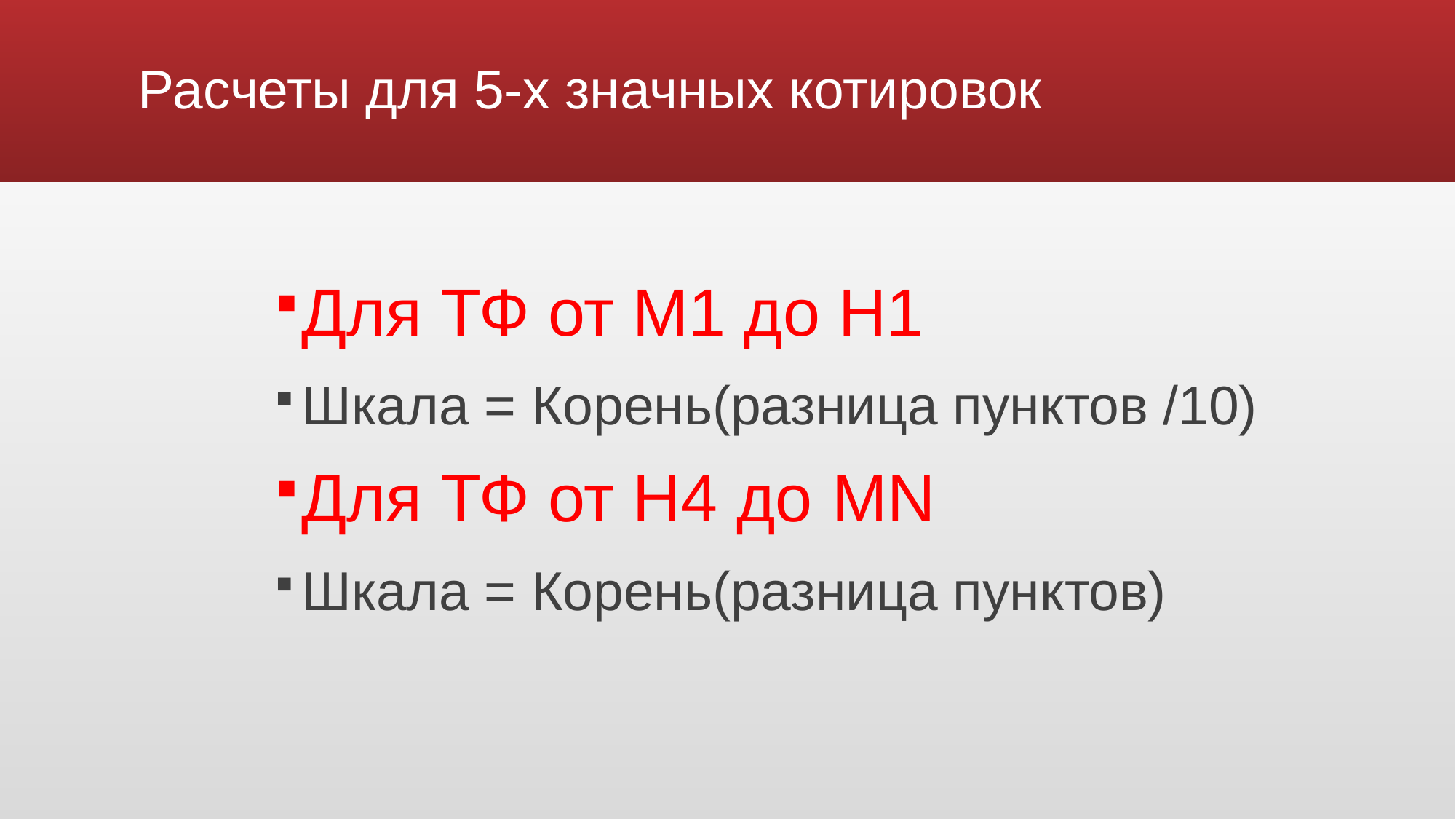

# Расчеты для 5-х значных котировок
Для ТФ от М1 до Н1
Шкала = Корень(разница пунктов /10)
Для ТФ от Н4 до MN
Шкала = Корень(разница пунктов)